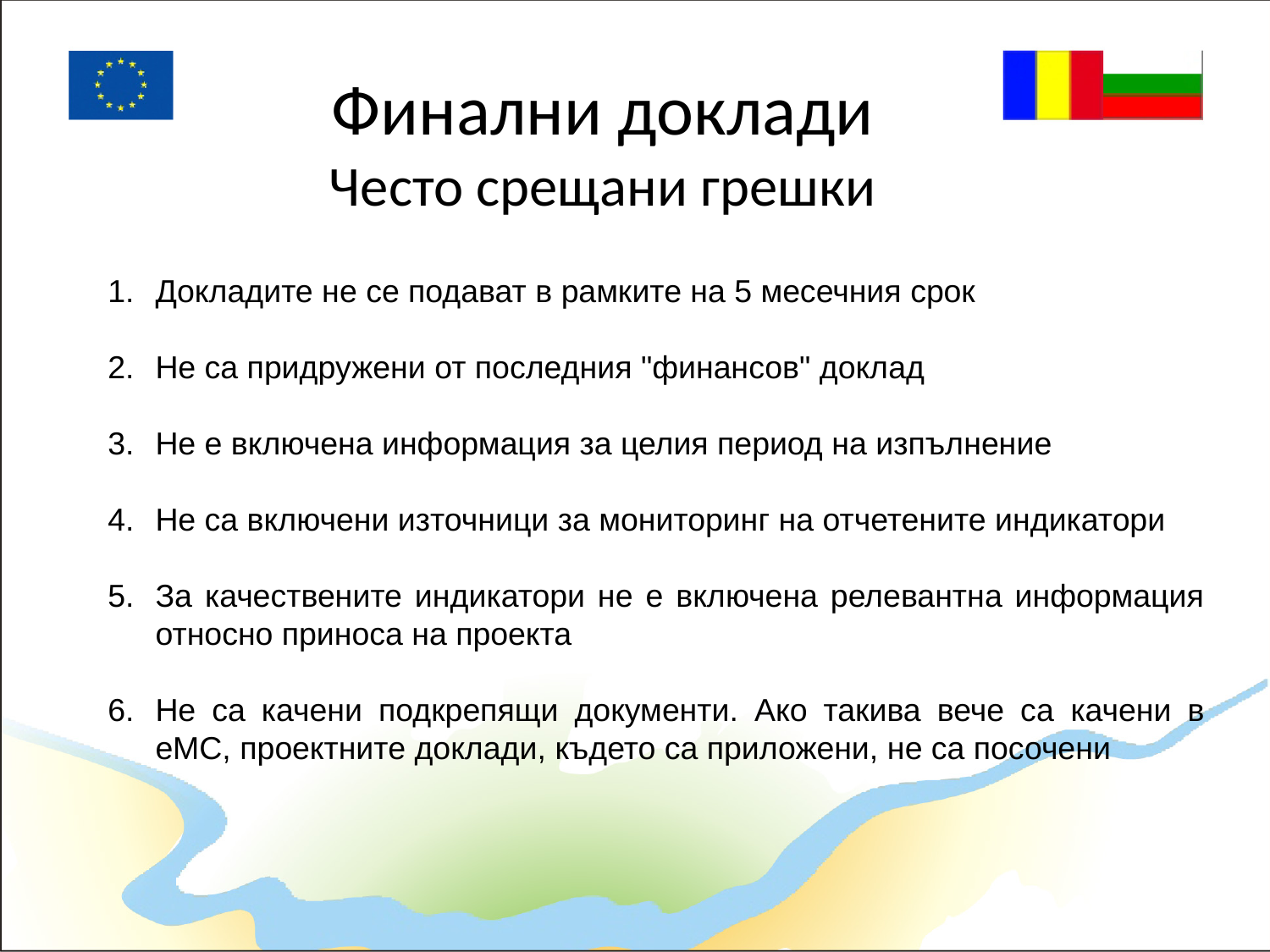

# Финални доклади Често срещани грешки
Докладите не се подават в рамките на 5 месечния срок

Не са придружени от последния "финансов" доклад

Не е включена информация за целия период на изпълнение

Не са включени източници за мониторинг на отчетените индикатори

За качествените индикатори не е включена релевантна информация относно приноса на проекта

Не са качени подкрепящи документи. Ако такива вече са качени в eМС, проектните доклади, където са приложени, не са посочени